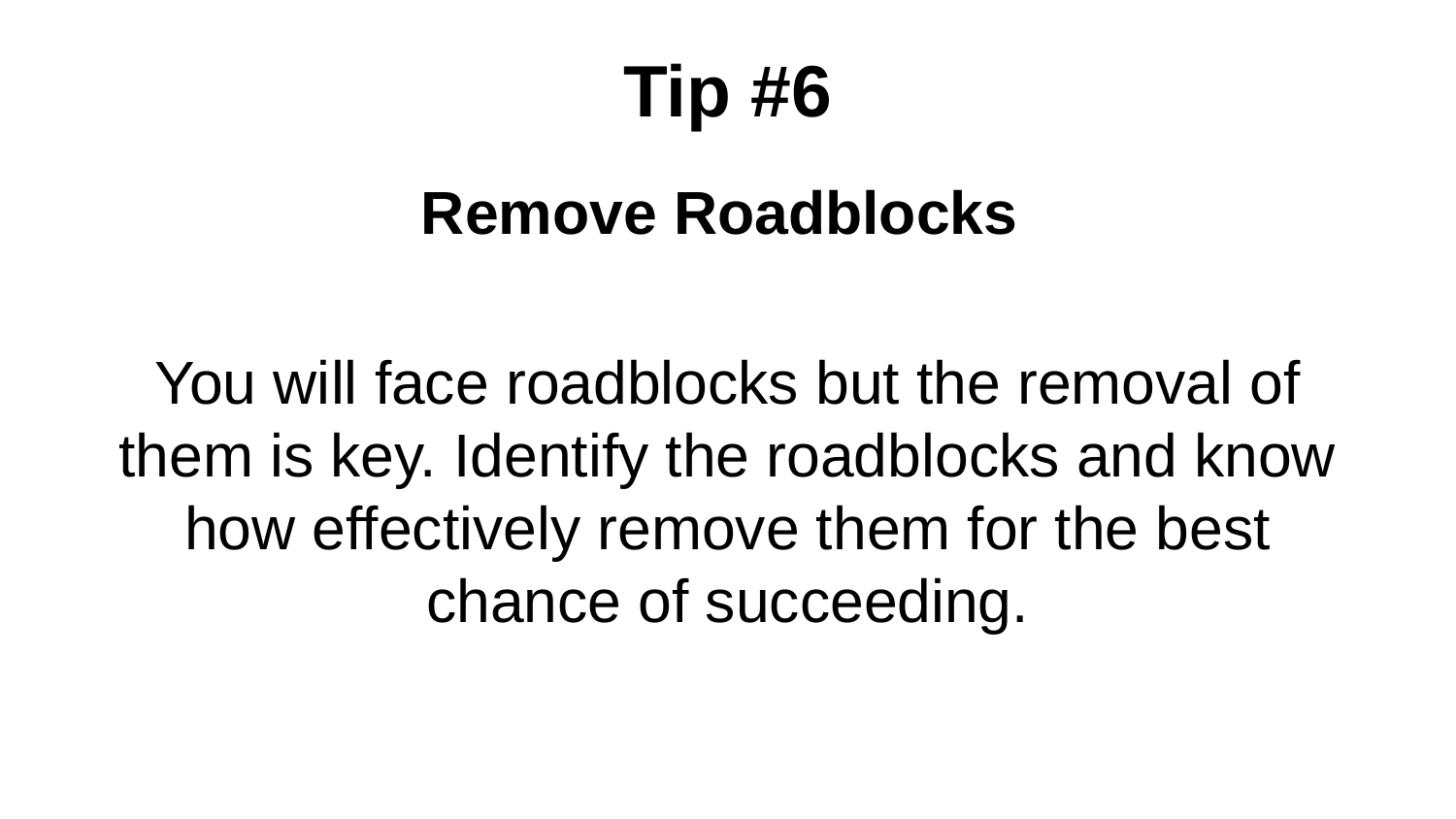

# Tip #6
Remove Roadblocks

You will face roadblocks but the removal of them is key. Identify the roadblocks and know how effectively remove them for the best chance of succeeding.